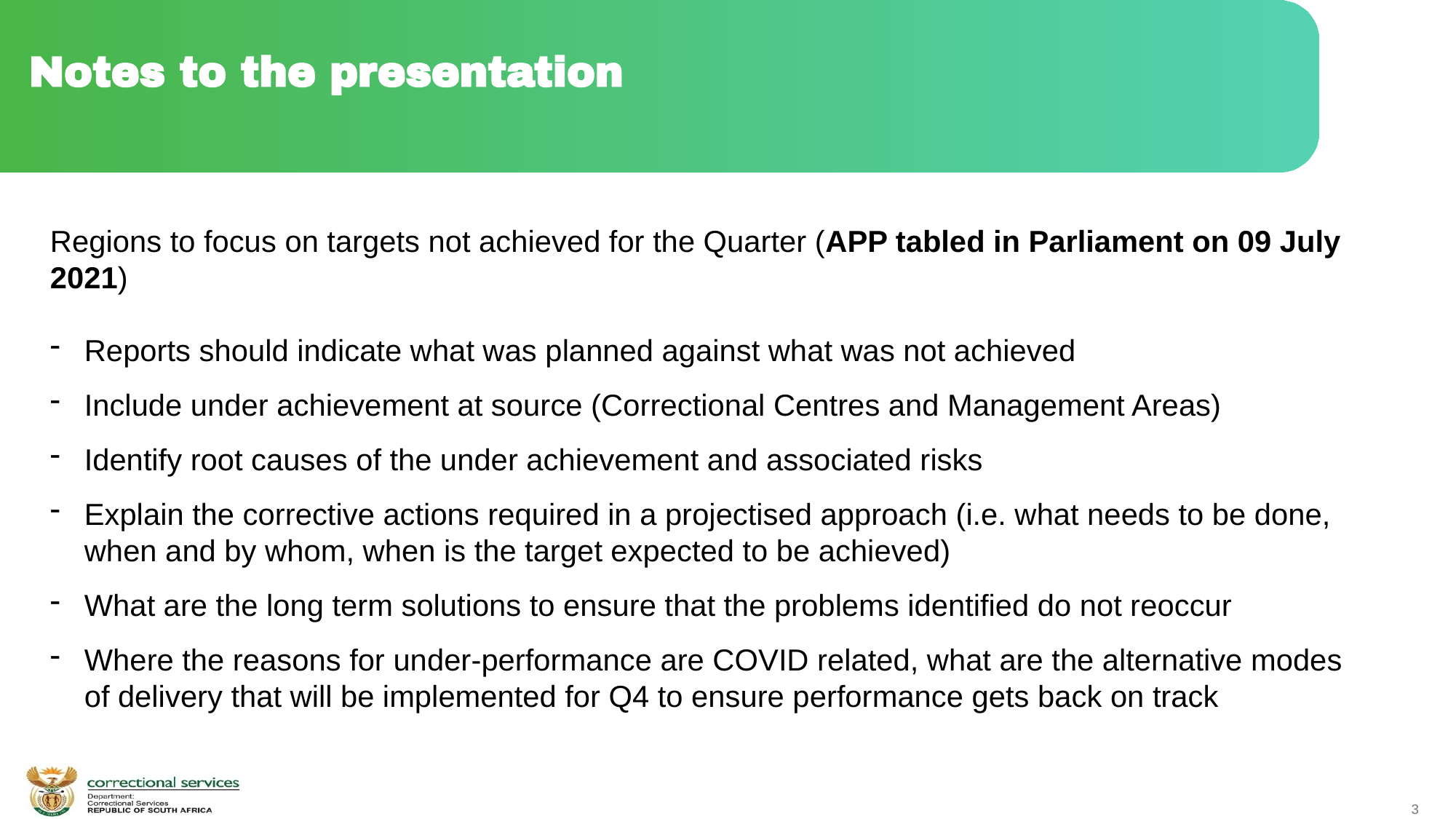

# Notes to the presentation
Regions to focus on targets not achieved for the Quarter (APP tabled in Parliament on 09 July 2021)

Reports should indicate what was planned against what was not achieved
Include under achievement at source (Correctional Centres and Management Areas)
Identify root causes of the under achievement and associated risks
Explain the corrective actions required in a projectised approach (i.e. what needs to be done, when and by whom, when is the target expected to be achieved)
What are the long term solutions to ensure that the problems identified do not reoccur
Where the reasons for under-performance are COVID related, what are the alternative modes of delivery that will be implemented for Q4 to ensure performance gets back on track